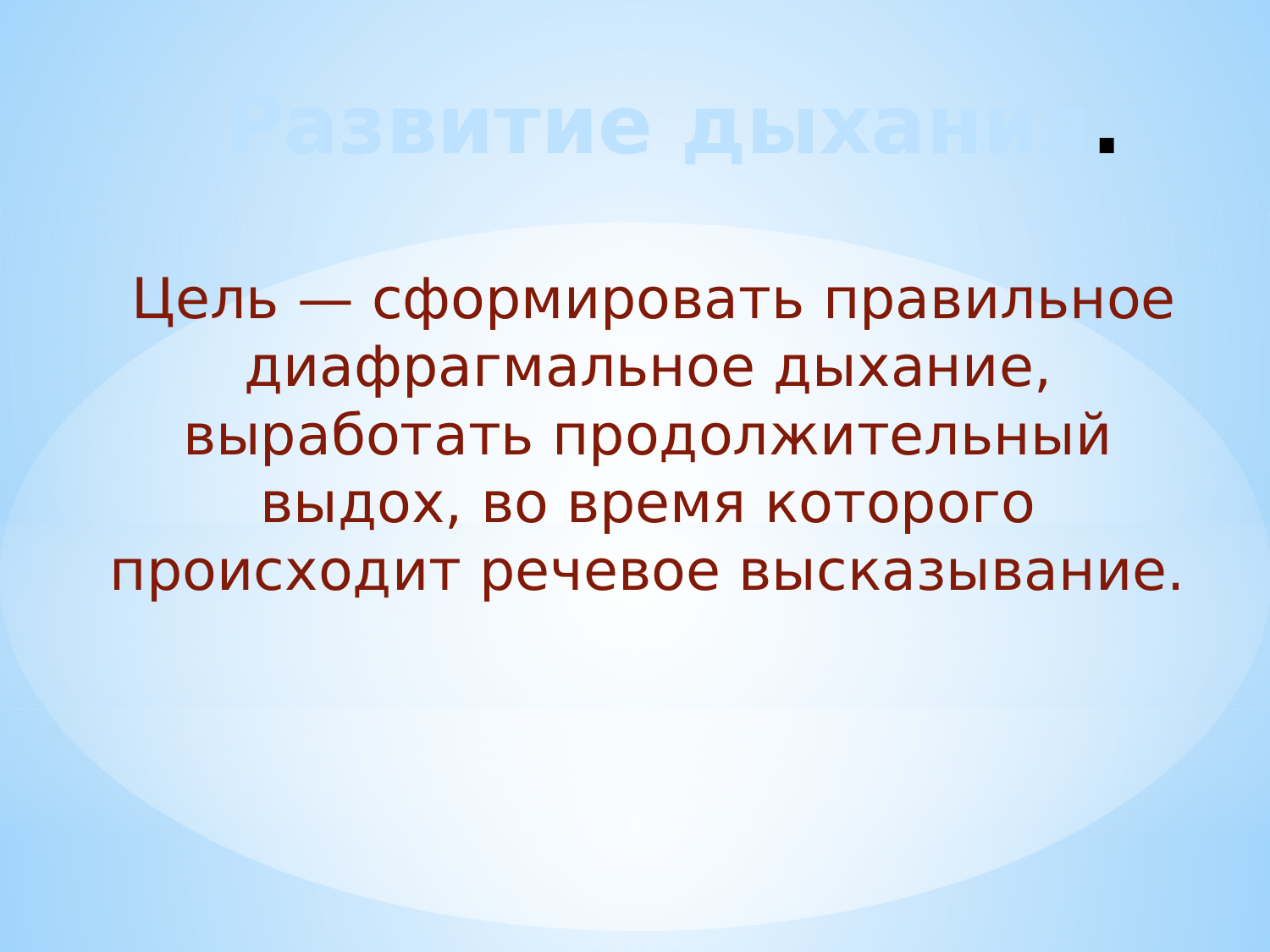

# Развитие дыхания.
 Цель — сформировать правильное диафрагмальное дыхание, выработать продолжительный выдох, во время которого происходит речевое высказывание.